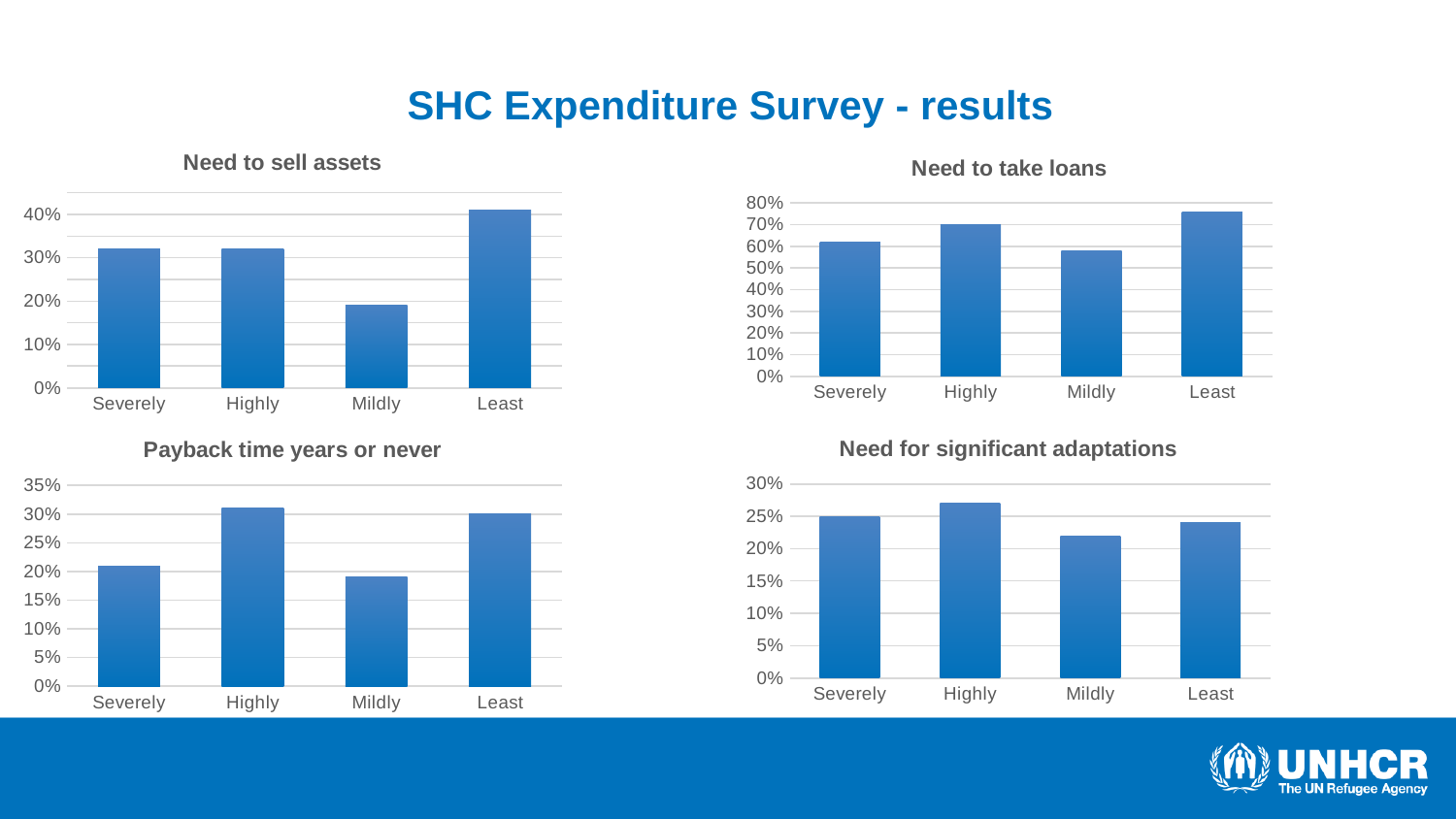

# SHC Expenditure Survey - results

### Chart: Need to sell assets

| Category |  |
|---|---|
| Severely | 0.32 |
| Highly | 0.32 |
| Mildly | 0.19 |
| Least | 0.41 |

### Chart: Need to take loans

| Category |  |
|---|---|
| Severely | 0.62 |
| Highly | 0.7 |
| Mildly | 0.58 |
| Least | 0.76 |

### Chart: Need for significant adaptations

| Category |  |
|---|---|
| Severely | 0.25 |
| Highly | 0.27 |
| Mildly | 0.22 |
| Least | 0.24 |

### Chart: Payback time years or never

| Category |  |
|---|---|
| Severely | 0.21 |
| Highly | 0.31 |
| Mildly | 0.19 |
| Least | 0.3 |